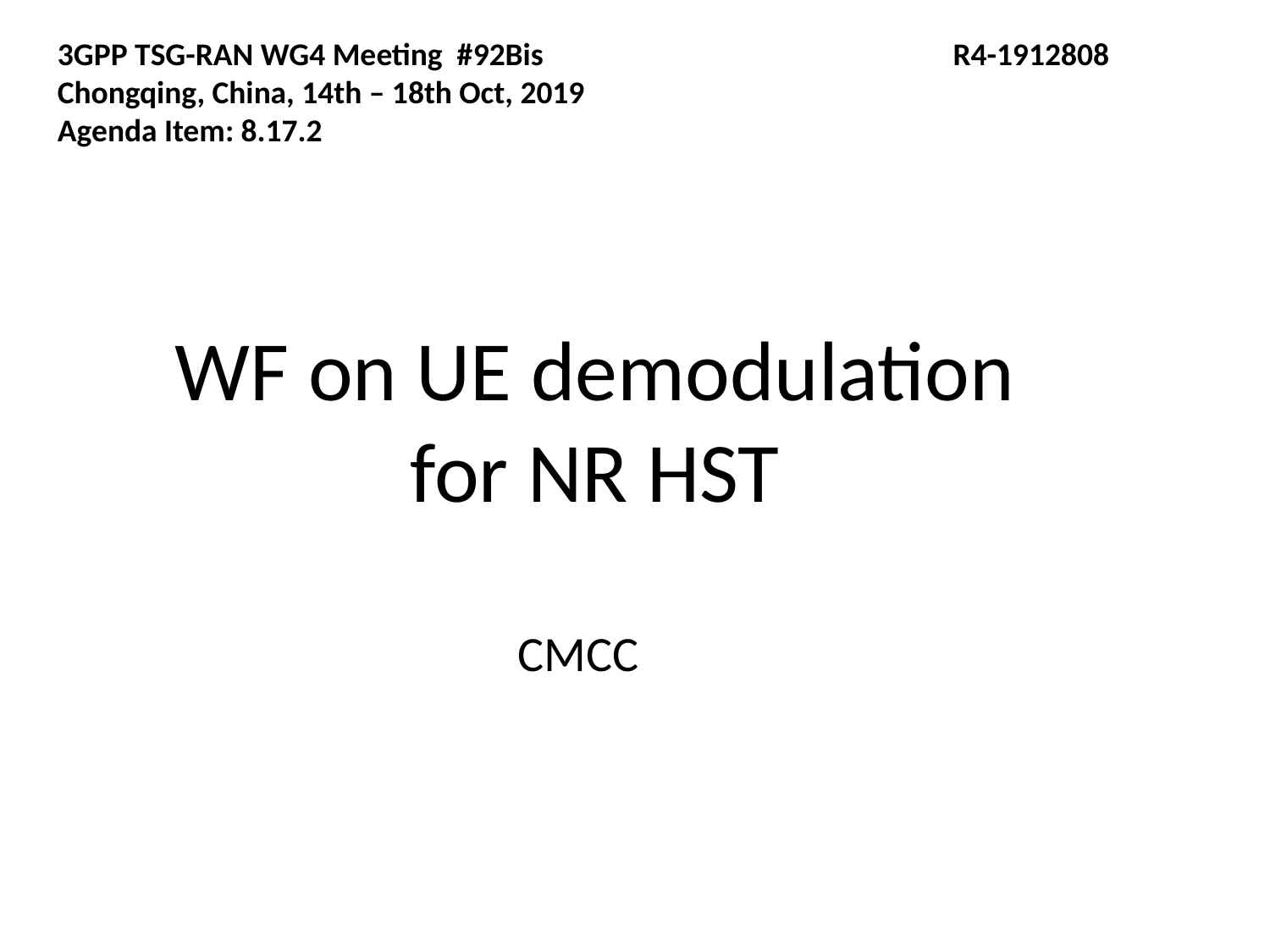

3GPP TSG-RAN WG4 Meeting  #92Bis	                                                      R4-1912808
Chongqing, China, 14th – 18th Oct, 2019
Agenda Item: 8.17.2
WF on UE demodulation for NR HST
CMCC